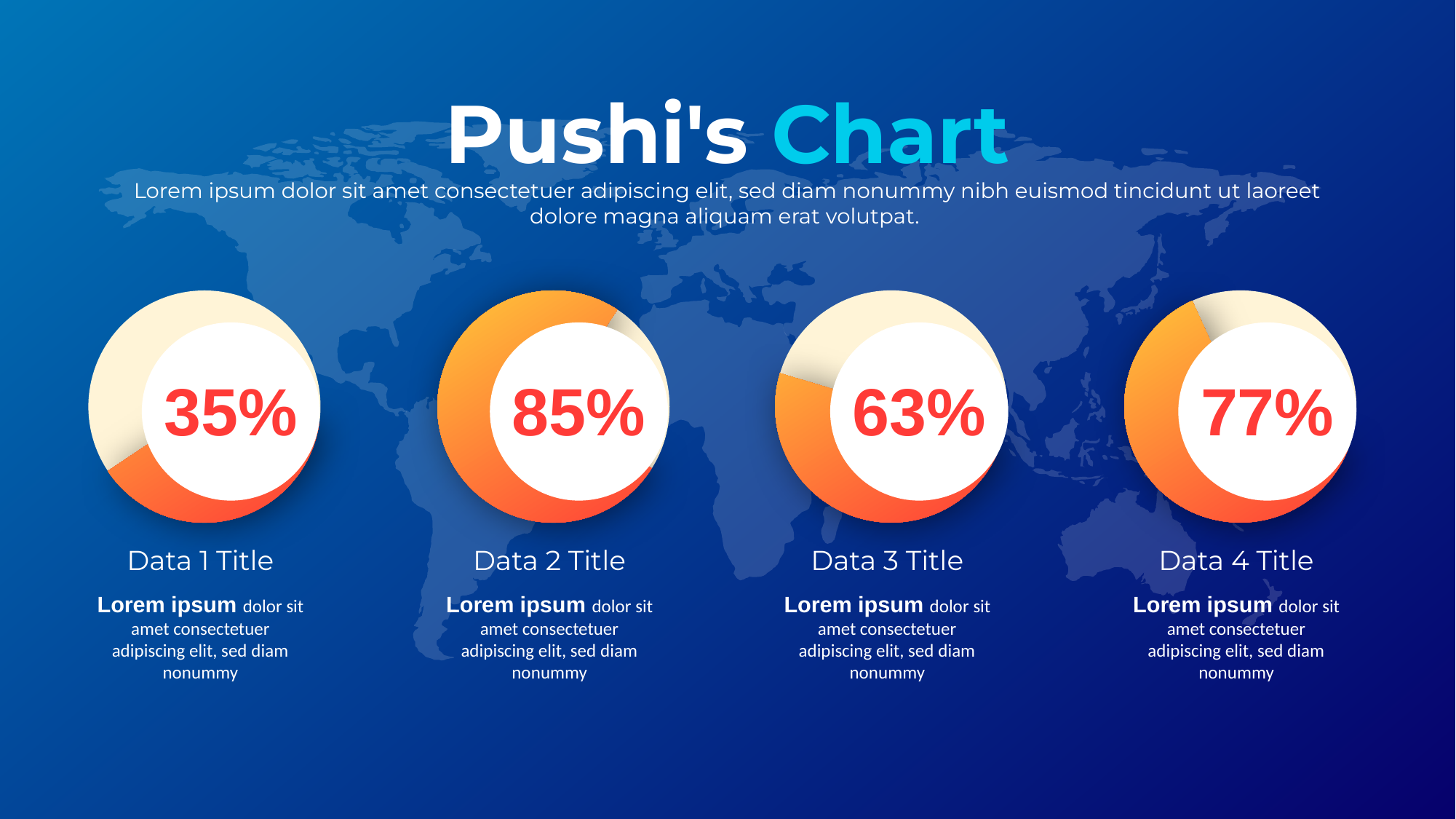

Pushi's Chart

Lorem ipsum dolor sit amet consectetuer adipiscing elit, sed diam nonummy nibh euismod tincidunt ut laoreet dolore magna aliquam erat volutpat.

35%
85%
63%
77%
Data 3 Title
Data 4 Title
Data 1 Title
Data 2 Title
Lorem ipsum dolor sit amet consectetuer adipiscing elit, sed diam nonummy
Lorem ipsum dolor sit amet consectetuer adipiscing elit, sed diam nonummy
Lorem ipsum dolor sit amet consectetuer adipiscing elit, sed diam nonummy
Lorem ipsum dolor sit amet consectetuer adipiscing elit, sed diam nonummy